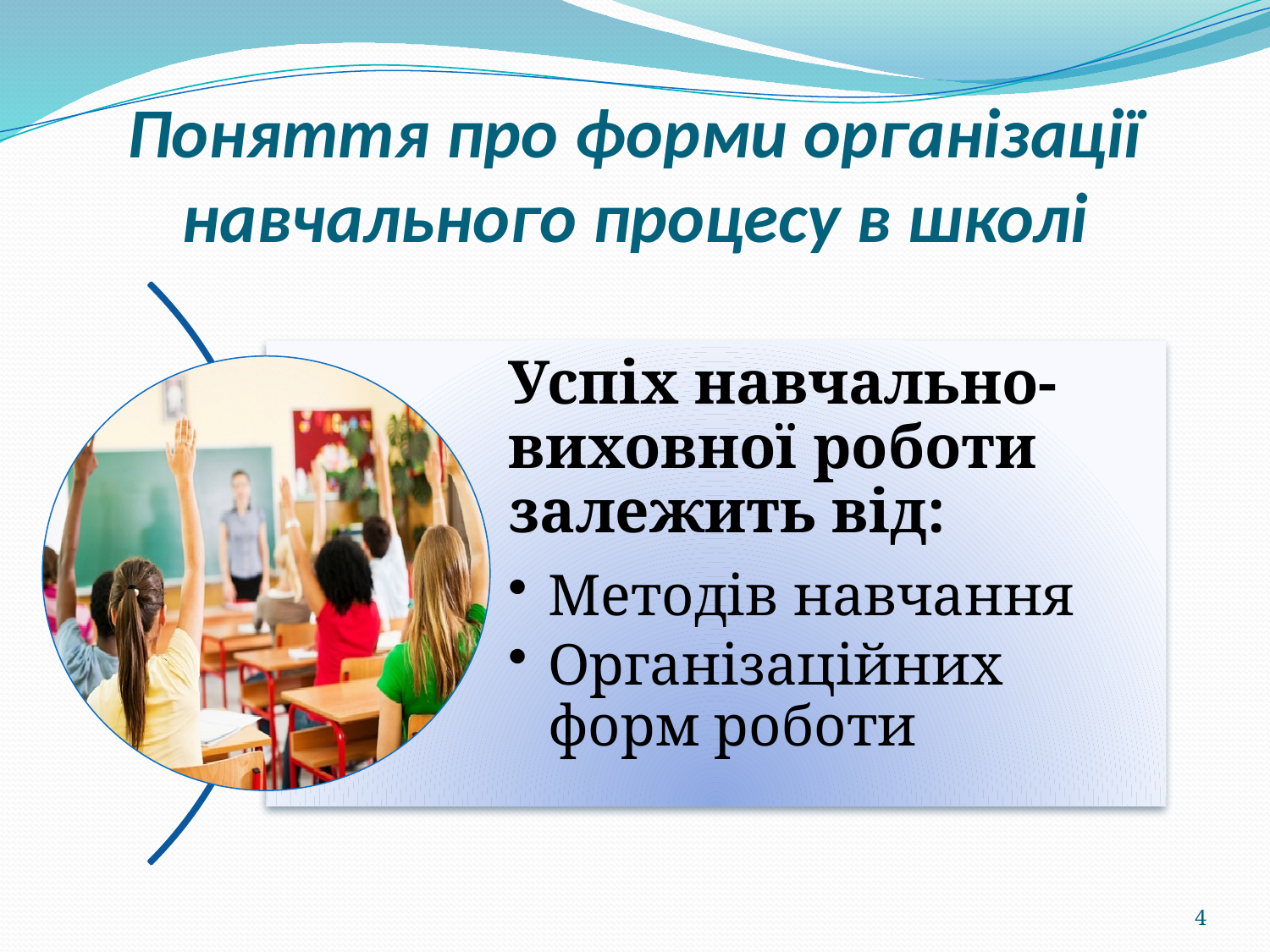

# Поняття про форми організації навчального процесу в школі
Успіх навчально-виховної роботи залежить від:
Методів навчання
Організаційних форм роботи
4